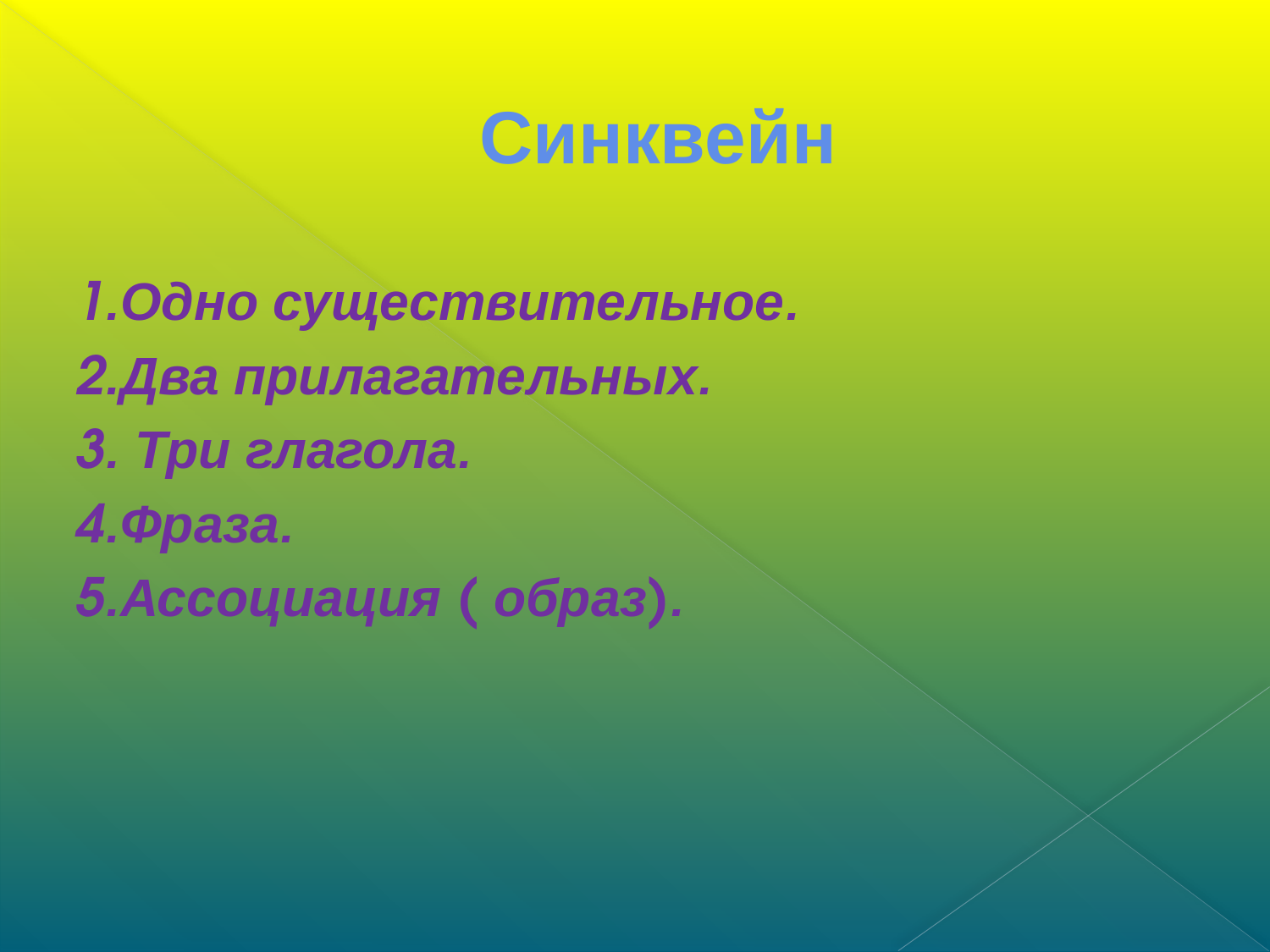

# Синквейн
1.Одно существительное.
2.Два прилагательных.
3. Три глагола.
4.Фраза.
5.Ассоциация ( образ).